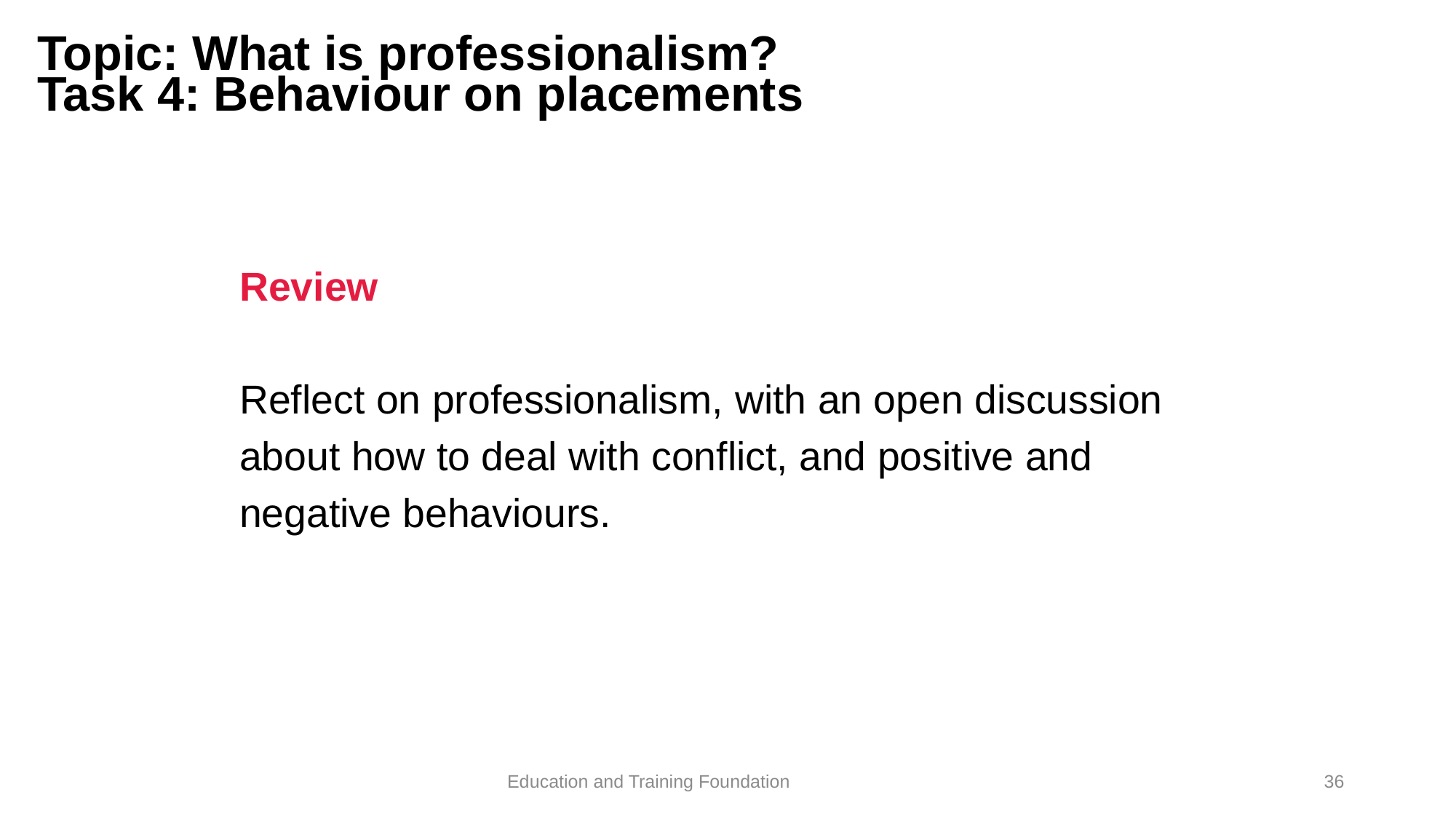

# Topic: What is professionalism? Task 4: Behaviour on placements

Review

Reflect on professionalism, with an open discussion about how to deal with conflict, and positive and negative behaviours.

36
Education and Training Foundation